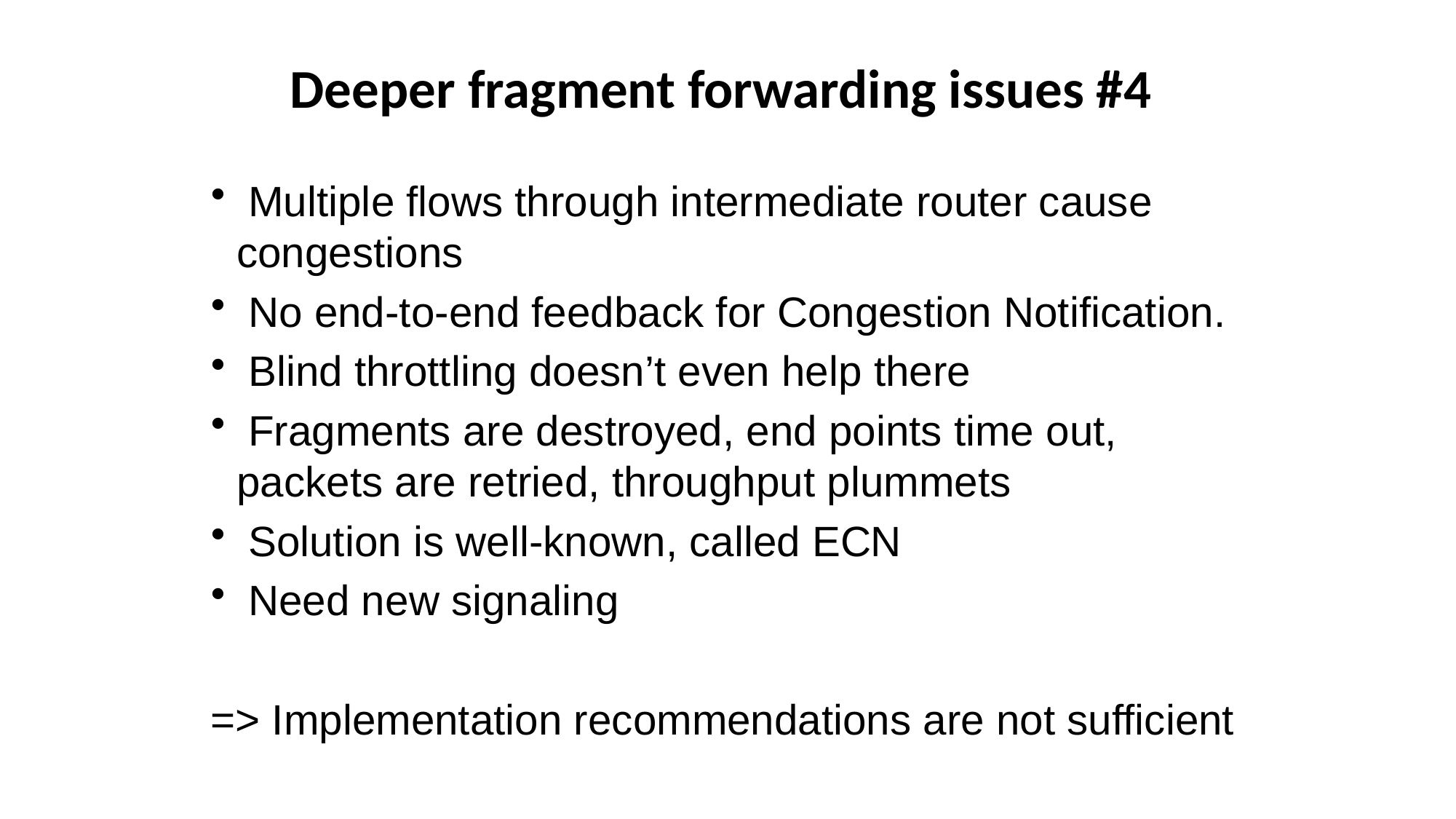

Deeper fragment forwarding issues #4
 Multiple flows through intermediate router cause congestions
 No end-to-end feedback for Congestion Notification.
 Blind throttling doesn’t even help there
 Fragments are destroyed, end points time out, packets are retried, throughput plummets
 Solution is well-known, called ECN
 Need new signaling

=> Implementation recommendations are not sufficient